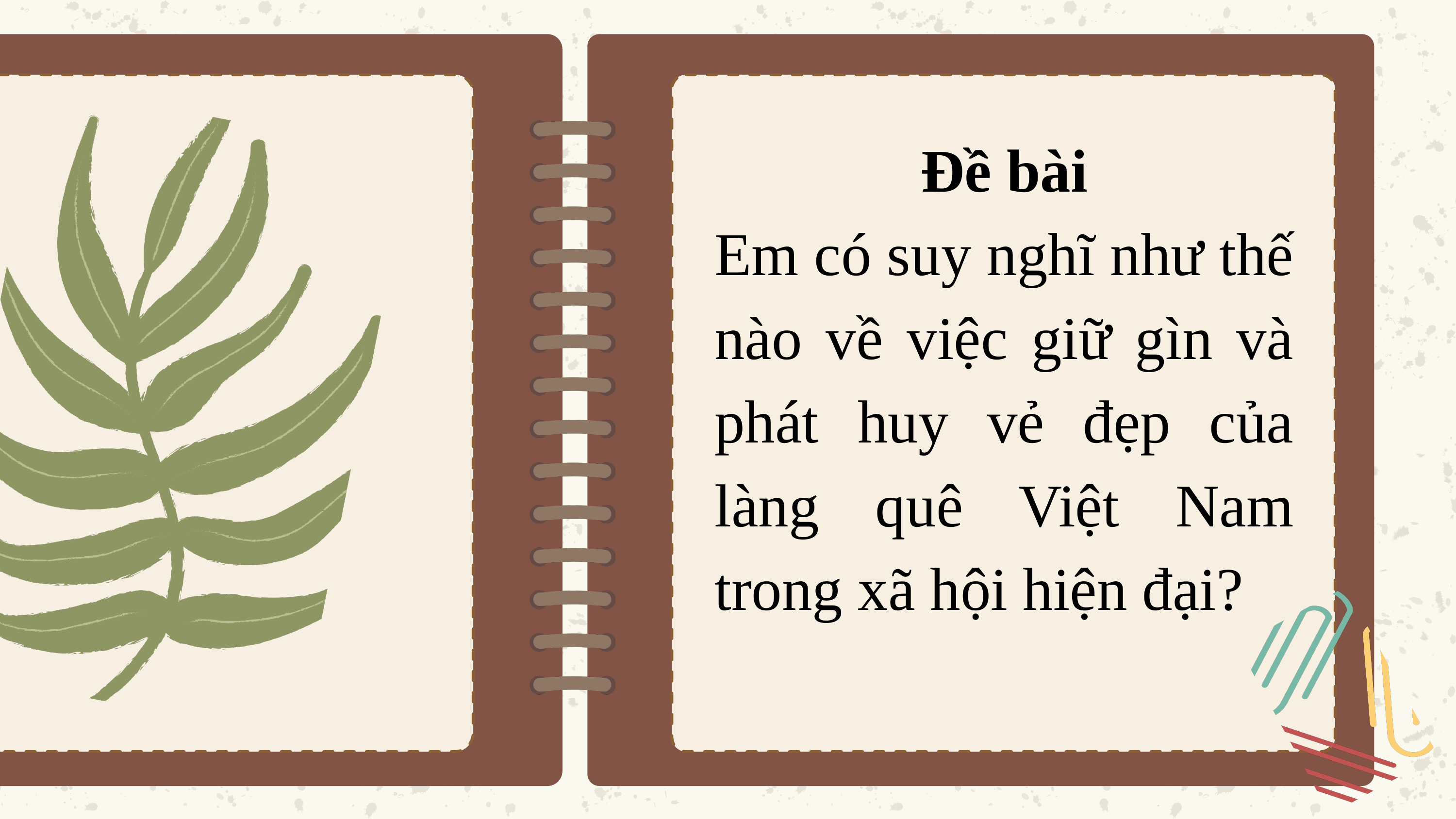

Đề bài
Em có suy nghĩ như thế nào về việc giữ gìn và phát huy vẻ đẹp của làng quê Việt Nam trong xã hội hiện đại?